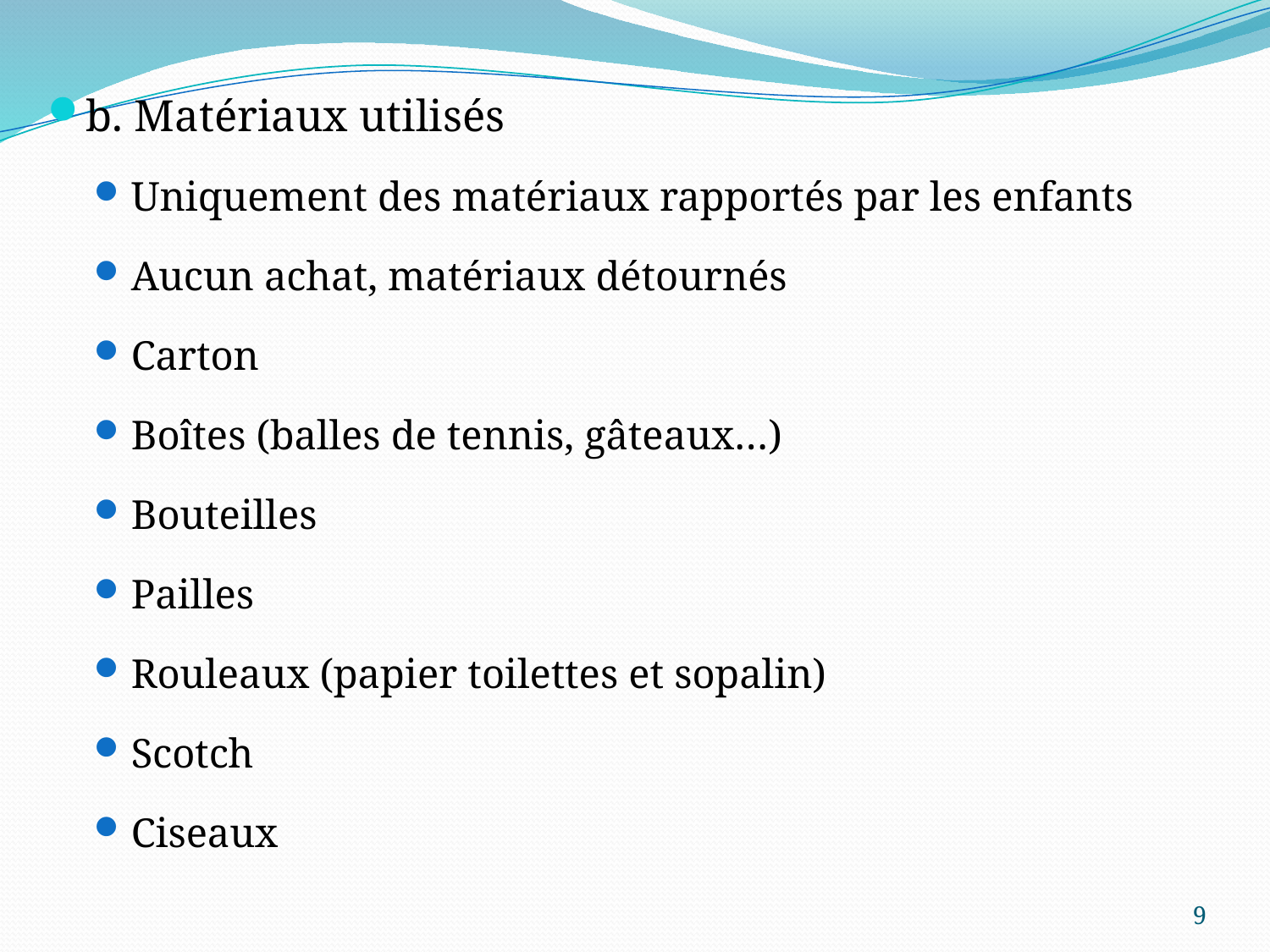

b. Matériaux utilisés
Uniquement des matériaux rapportés par les enfants
Aucun achat, matériaux détournés
Carton
Boîtes (balles de tennis, gâteaux…)
Bouteilles
Pailles
Rouleaux (papier toilettes et sopalin)
Scotch
Ciseaux

9